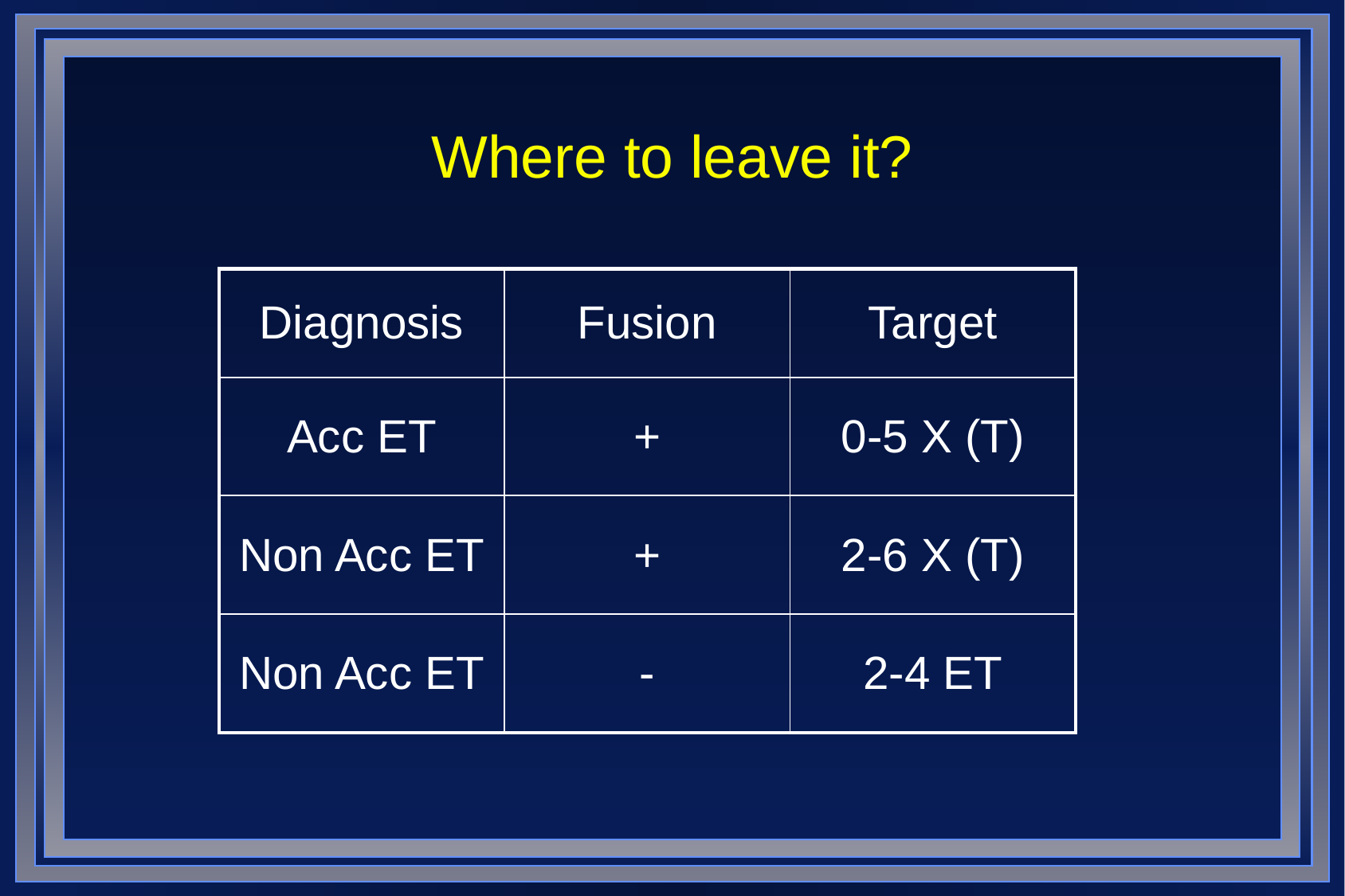

# Where to leave it?
| Diagnosis | Fusion | Target |
| --- | --- | --- |
| Acc ET | + | 0-5 X (T) |
| Non Acc ET | + | 2-6 X (T) |
| Non Acc ET | - | 2-4 ET |